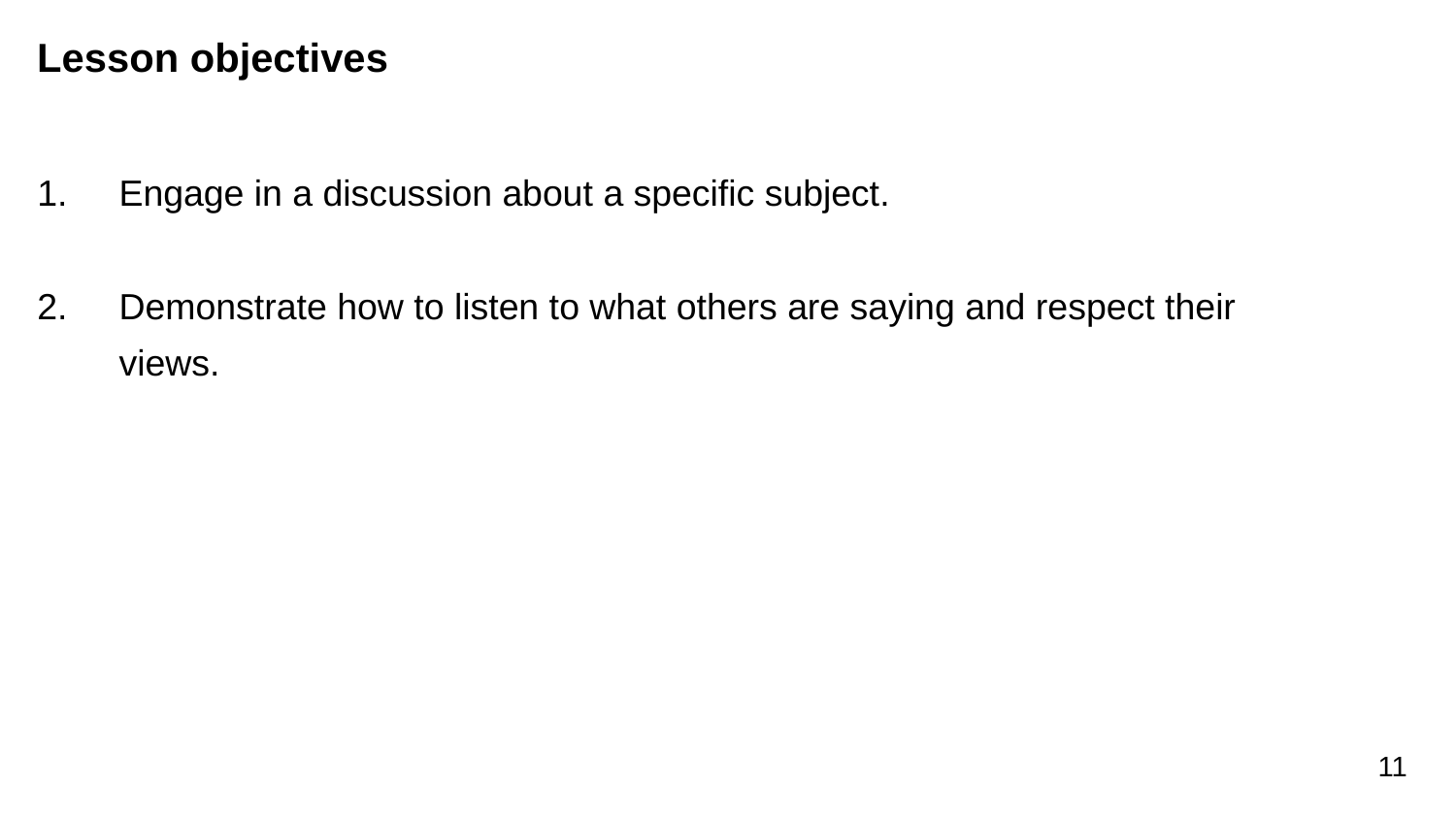

# Lesson objectives
Engage in a discussion about a specific subject.

Demonstrate how to listen to what others are saying and respect their views.

11